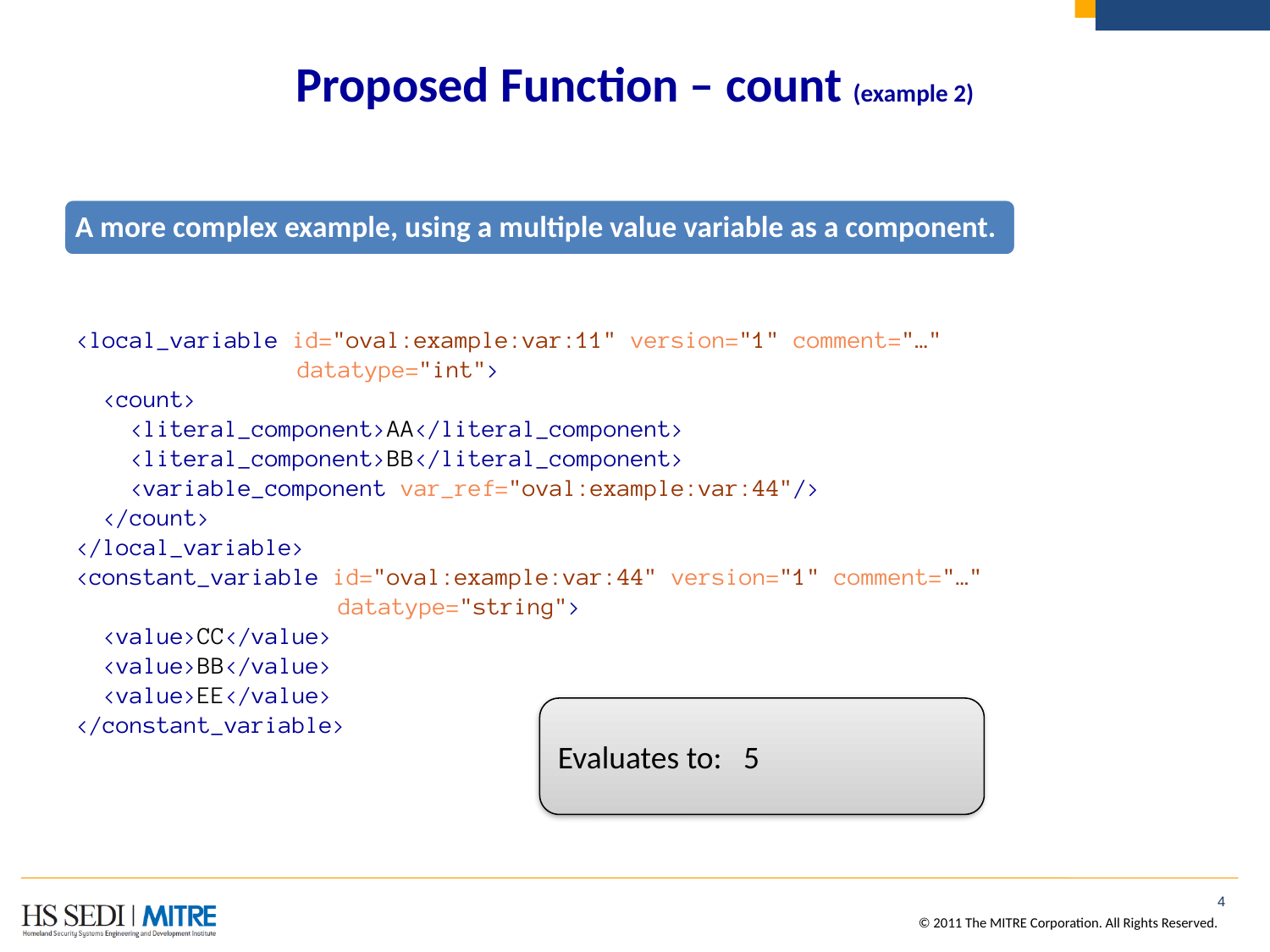

# Proposed Function – count (example 2)
A more complex example, using a multiple value variable as a component.
<local_variable id="oval:example:var:11" version="1" comment="…" 		       datatype="int">
  <count>
    <literal_component>AA</literal_component>
    <literal_component>BB</literal_component>
    <variable_component var_ref="oval:example:var:44"/>
  </count>
</local_variable>
<constant_variable id="oval:example:var:44" version="1" comment="…" 	          datatype="string">
  <value>CC</value>
  <value>BB</value>
  <value>EE</value>
</constant_variable>
Evaluates to:   5
4